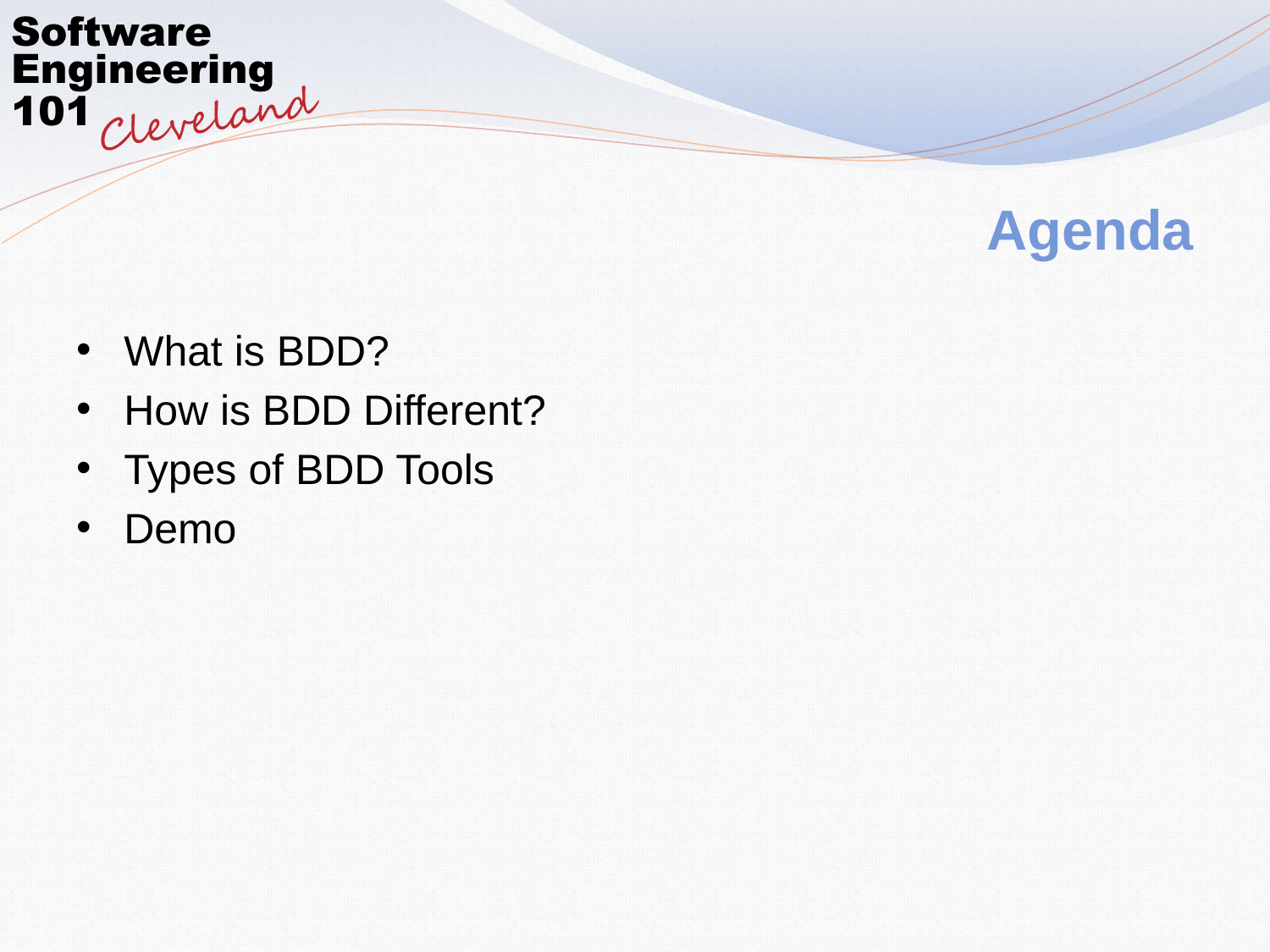

# Agenda
What is BDD?
How is BDD Different?
Types of BDD Tools
Demo